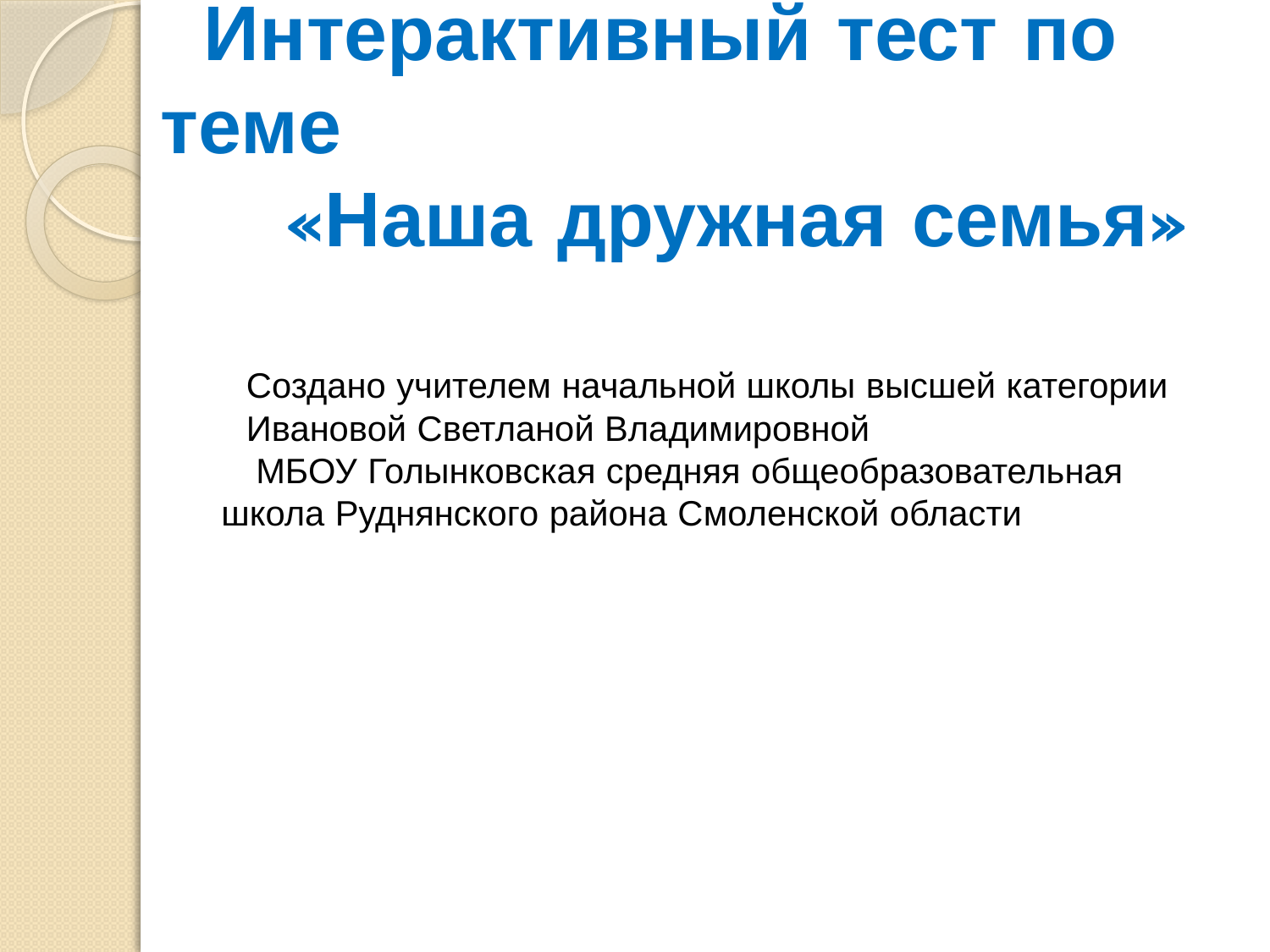

# Интерактивный тест по теме «Наша дружная семья»
     Создано учителем начальной школы высшей категории
      Ивановой Светланой Владимировной
        МБОУ Голынковская средняя общеобразовательная школа Руднянского района Смоленской области